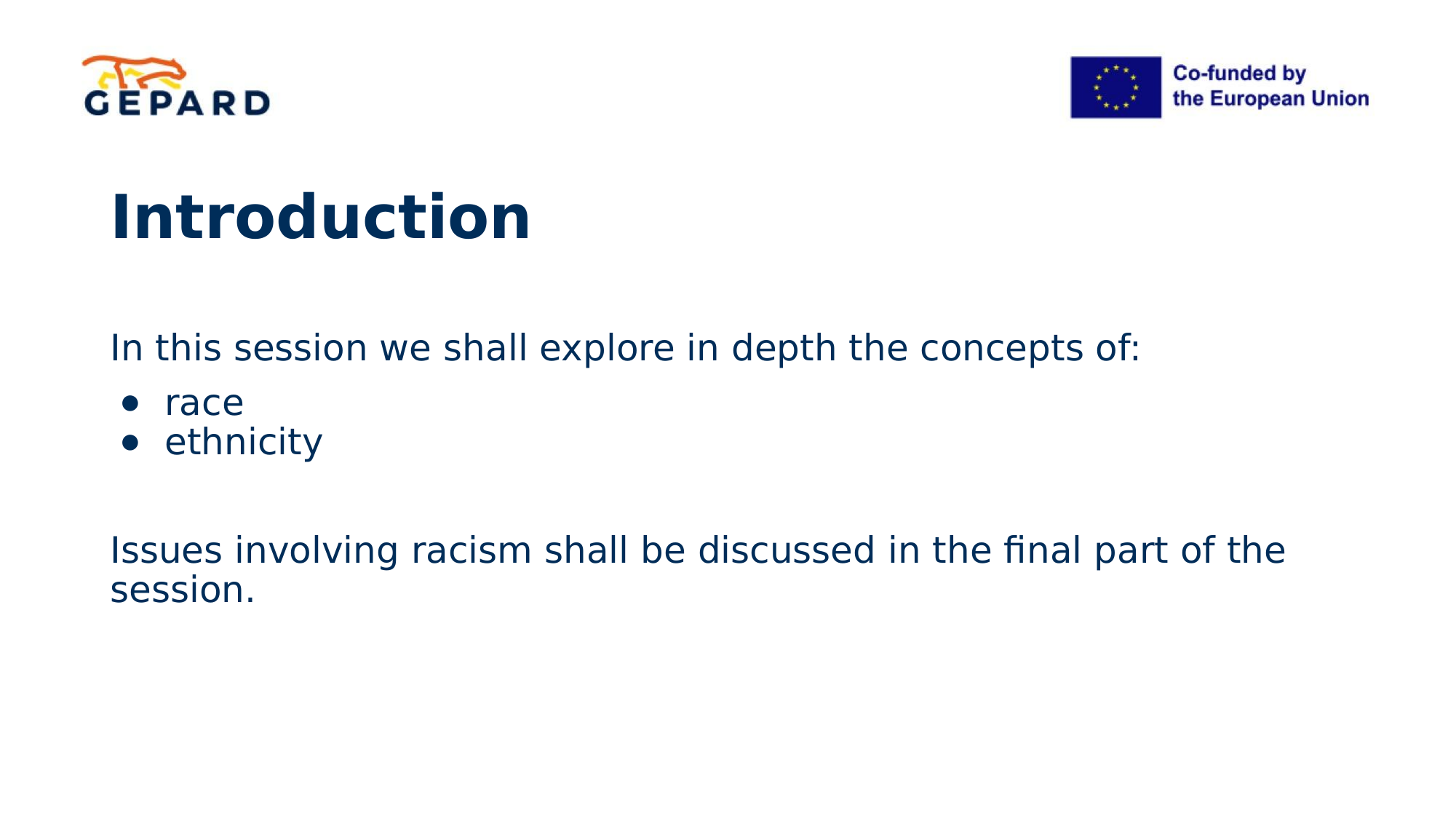

# Introduction
In this session we shall explore in depth the concepts of:
race
ethnicity

Issues involving racism shall be discussed in the final part of the session.